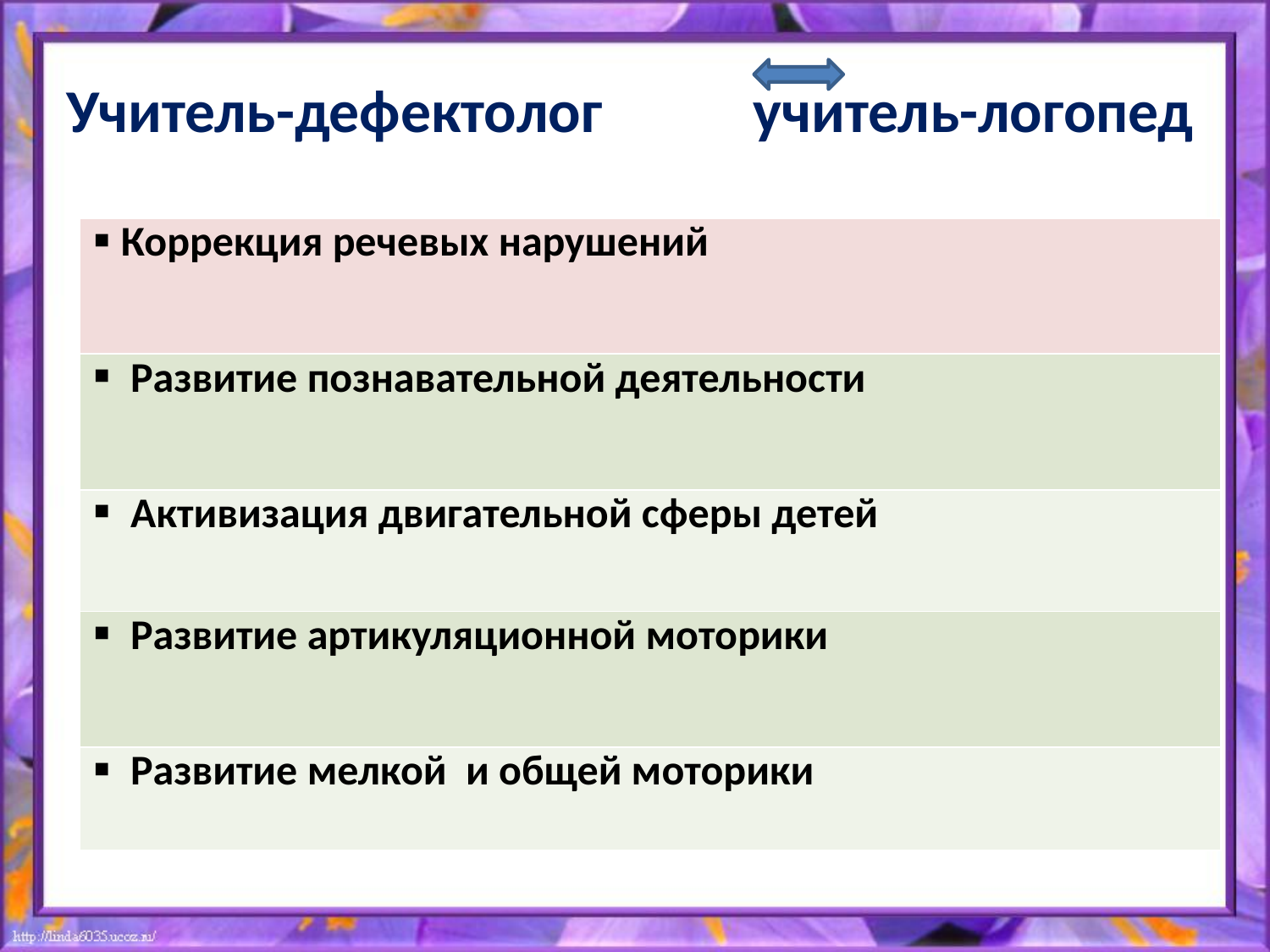

# Учитель-дефектолог           учитель-логопед

| Коррекция речевых нарушений |
| --- |
| Развитие познавательной деятельности |
| Активизация двигательной сферы детей |
| Развитие артикуляционной моторики |
| Развитие мелкой и общей моторики |